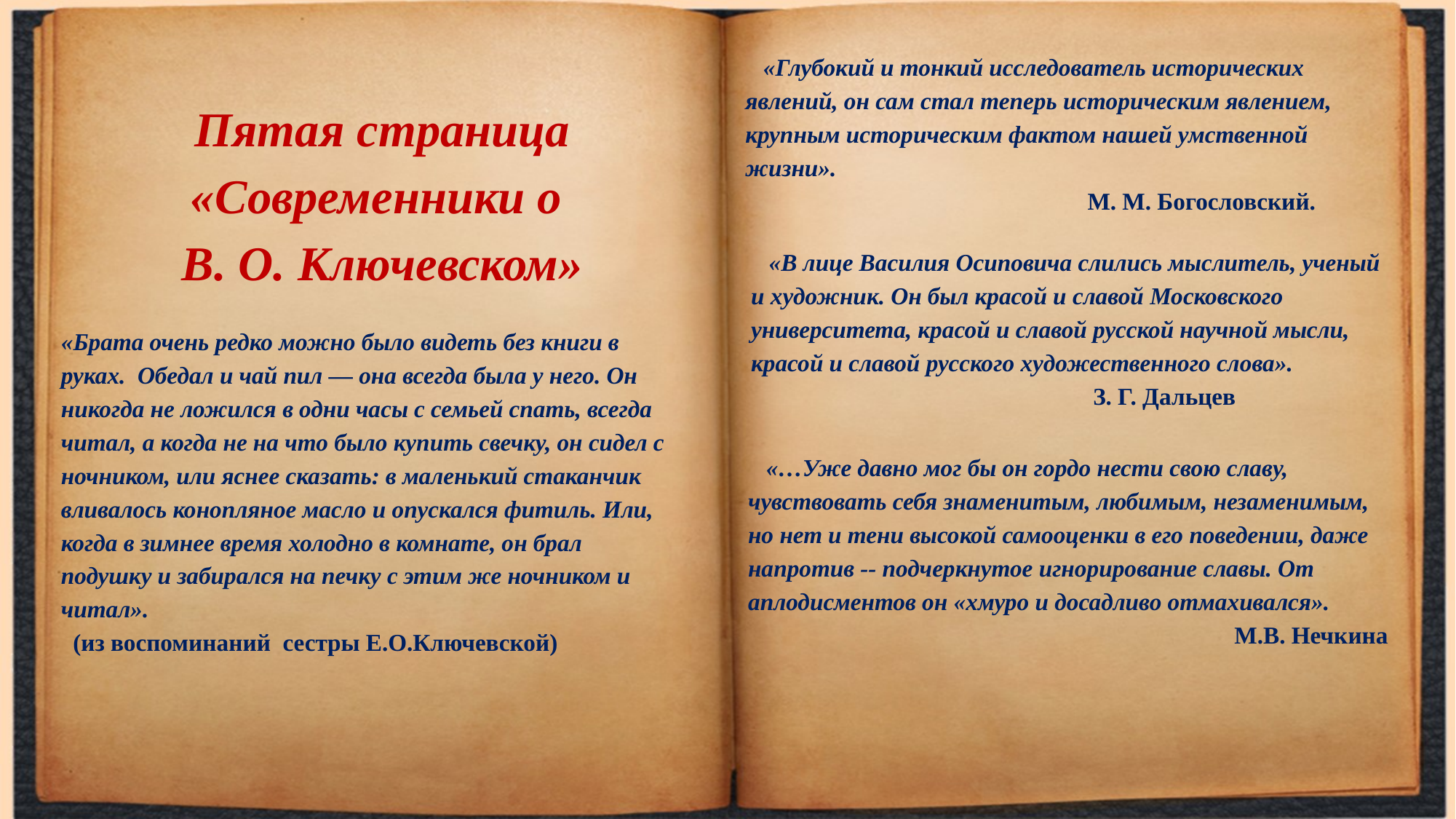

«Глубокий и тонкий исследователь исторических явлений, он сам стал теперь историческим явлением, крупным историческим фактом нашей умственной жизни».
                                                         М. М. Богословский.
# Пятая страница «Современники о В. О. Ключевском»
   «В лице Василия Осиповича слились мыслитель, ученый и художник. Он был красой и славой Московского университета, красой и славой русской научной мысли, красой и славой русского художественного слова».
                                                         З. Г. Дальцев
«Брата очень редко можно было видеть без книги в руках.  Обедал и чай пил — она всегда была у него. Он никогда не ложился в одни часы с семьей спать, всегда читал, а когда не на что было купить свечку, он сидел с ночником, или яснее сказать: в маленький стаканчик вливалось конопляное масло и опускался фитиль. Или, когда в зимнее время холодно в комнате, он брал подушку и забирался на печку с этим же ночником и читал».
  (из воспоминаний  сестры Е.О.Ключевской)
   «…Уже давно мог бы он гордо нести свою славу, чувствовать себя знаменитым, любимым, незаменимым, но нет и тени высокой самооценки в его поведении, даже напротив -- подчеркнутое игнорирование славы. От аплодисментов он «хмуро и досадливо отмахивался».
                                                                                 М.В. Нечкина